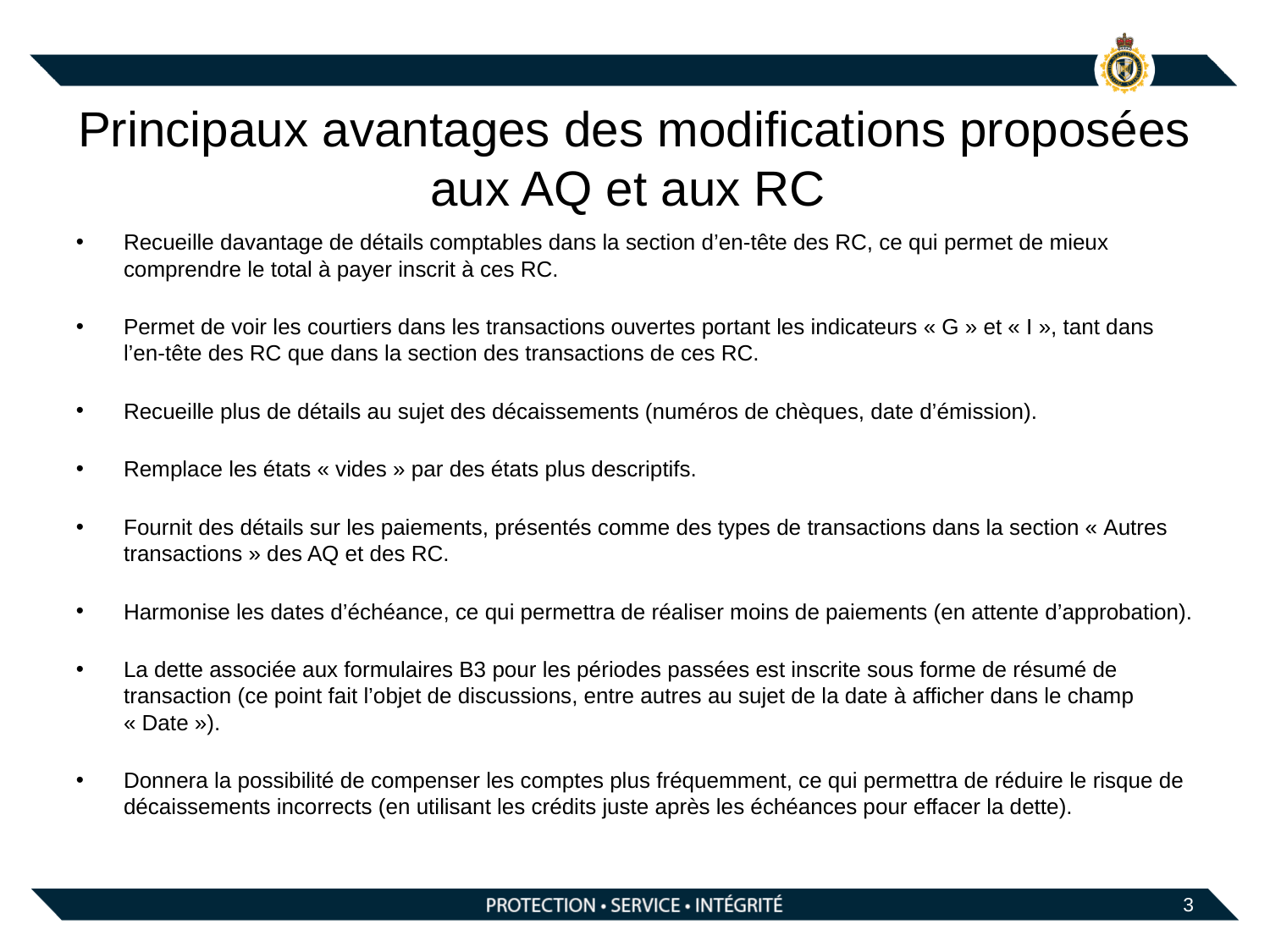

# Principaux avantages des modifications proposées aux AQ et aux RC
Recueille davantage de détails comptables dans la section d’en-tête des RC, ce qui permet de mieux comprendre le total à payer inscrit à ces RC.

Permet de voir les courtiers dans les transactions ouvertes portant les indicateurs « G » et « I », tant dans l’en-tête des RC que dans la section des transactions de ces RC.

Recueille plus de détails au sujet des décaissements (numéros de chèques, date d’émission).

Remplace les états « vides » par des états plus descriptifs.

Fournit des détails sur les paiements, présentés comme des types de transactions dans la section « Autres transactions » des AQ et des RC.

Harmonise les dates d’échéance, ce qui permettra de réaliser moins de paiements (en attente d’approbation).

La dette associée aux formulaires B3 pour les périodes passées est inscrite sous forme de résumé de transaction (ce point fait l’objet de discussions, entre autres au sujet de la date à afficher dans le champ « Date »).

Donnera la possibilité de compenser les comptes plus fréquemment, ce qui permettra de réduire le risque de décaissements incorrects (en utilisant les crédits juste après les échéances pour effacer la dette).